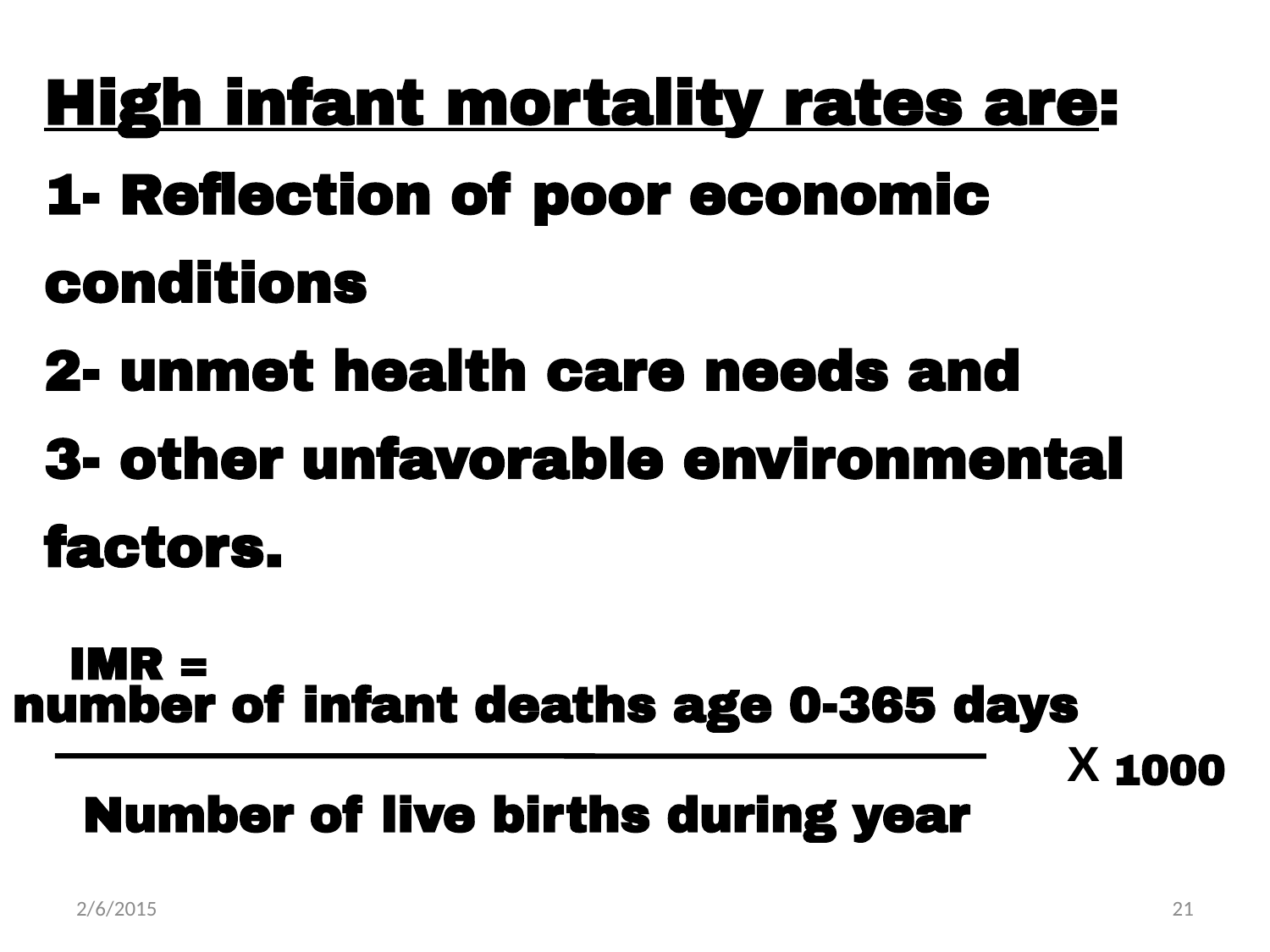

High infant mortality rates are:
1- Reflection of poor economic conditions
2- unmet health care needs and
3- other unfavorable environmental factors.
IMR =
number of infant deaths age 0-365 days
X
1000
Number of live births during year
2/6/2015
21